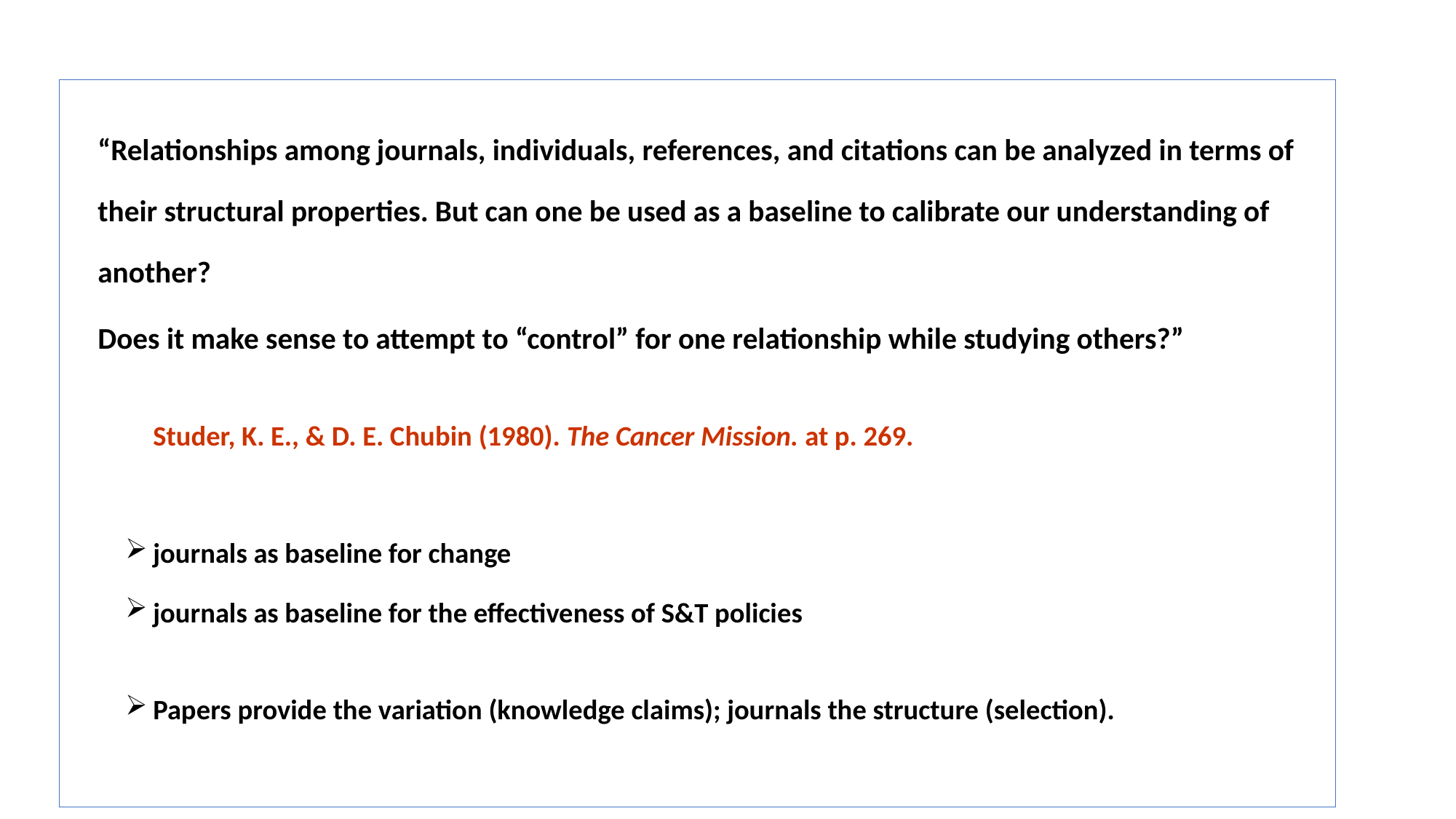

“Relationships among journals, individuals, references, and citations can be analyzed in terms of their structural properties. But can one be used as a baseline to calibrate our understanding of another?
	Does it make sense to attempt to “control” for one relationship while studying others?”

	Studer, K. E., & D. E. Chubin (1980). The Cancer Mission. at p. 269.
journals as baseline for change
journals as baseline for the effectiveness of S&T policies

Papers provide the variation (knowledge claims); journals the structure (selection).